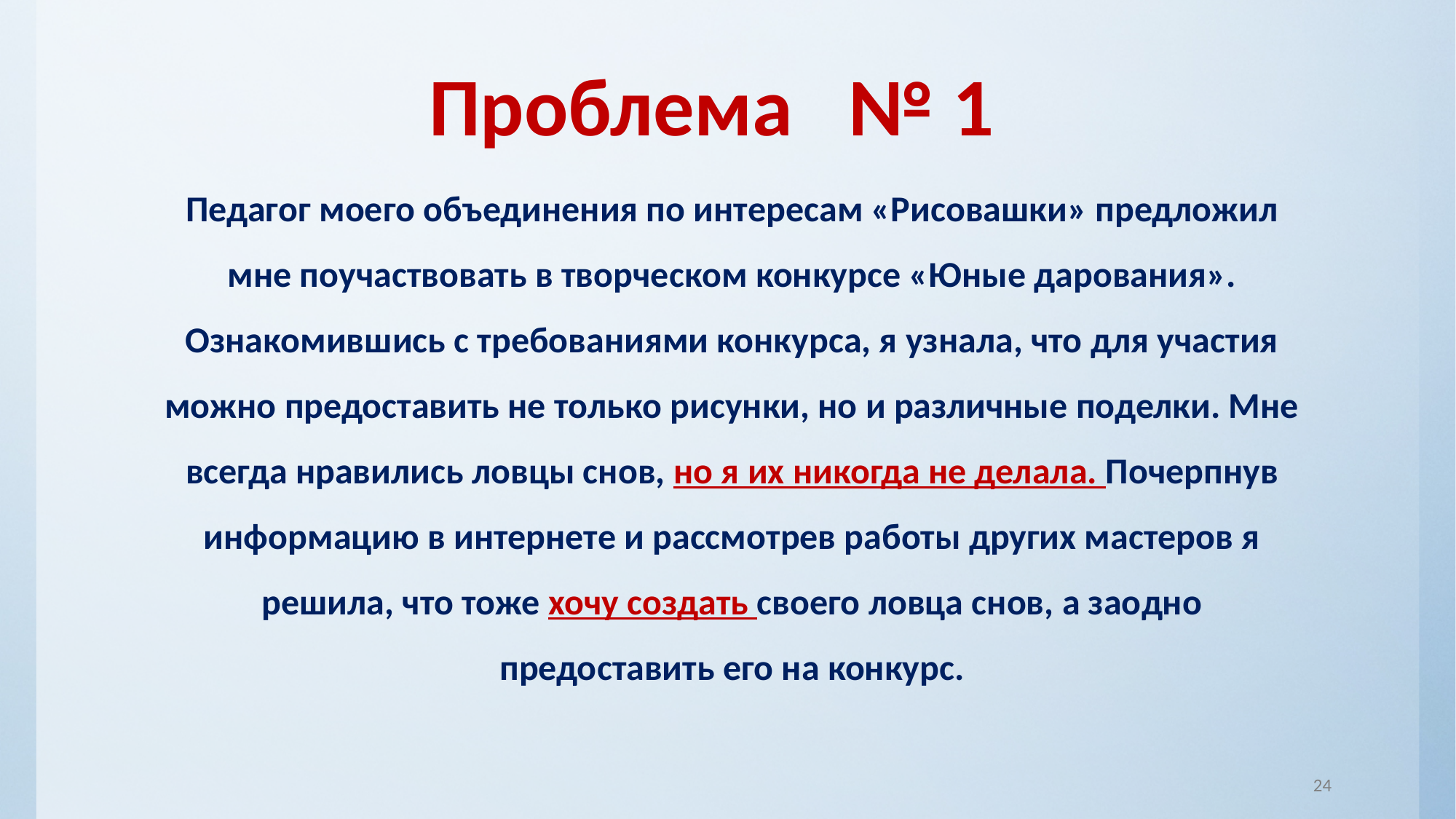

Проблема   № 1
Педагог моего объединения по интересам «Рисовашки» предложил мне поучаствовать в творческом конкурсе «Юные дарования». Ознакомившись с требованиями конкурса, я узнала, что для участия можно предоставить не только рисунки, но и различные поделки. Мне всегда нравились ловцы снов, но я их никогда не делала. Почерпнув информацию в интернете и рассмотрев работы других мастеров я решила, что тоже хочу создать своего ловца снов, а заодно
предоставить его на конкурс.
24